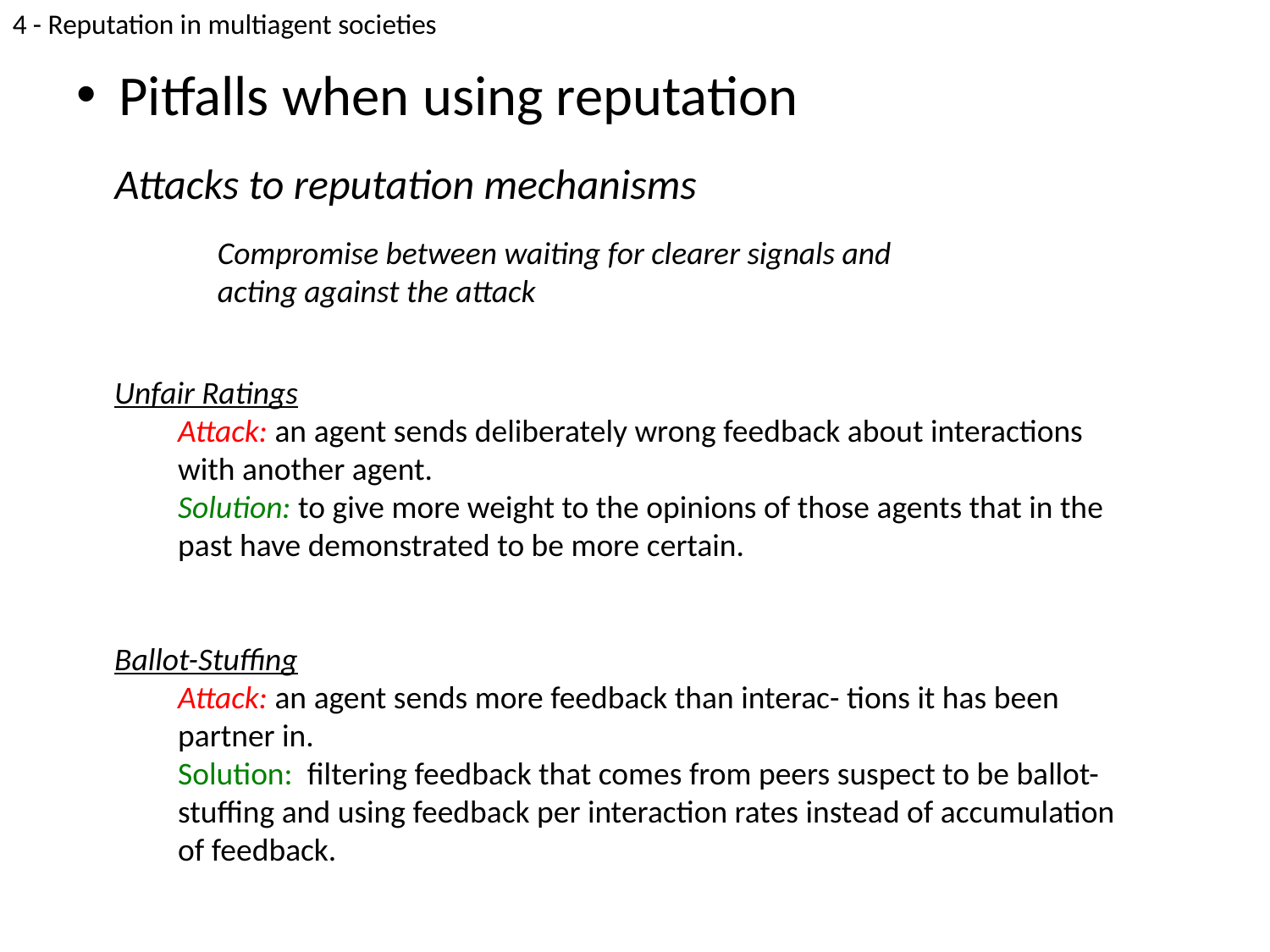

4 - Reputation in multiagent societies
# Pitfalls when using reputation
Attacks to reputation mechanisms
Compromise between waiting for clearer signals and acting against the attack

Unfair Ratings
Attack: an agent sends deliberately wrong feedback about interactions with another agent.
Solution: to give more weight to the opinions of those agents that in the past have demonstrated to be more certain.

Ballot-Stuffing
Attack: an agent sends more feedback than interac- tions it has been partner in.
Solution:  filtering feedback that comes from peers suspect to be ballot-stuffing and using feedback per interaction rates instead of accumulation of feedback.